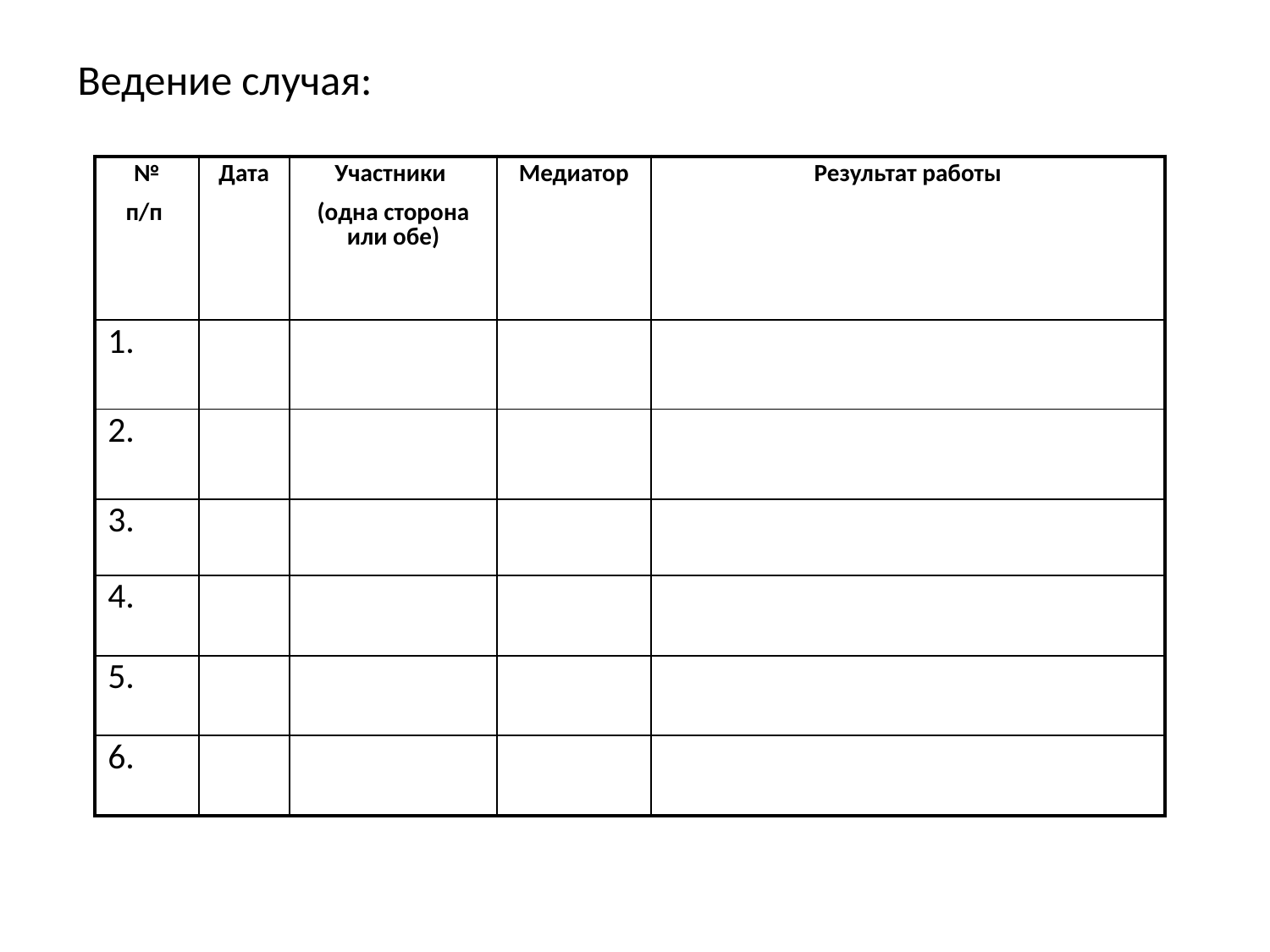

Ведение случая:

| № п/п | Дата | Участники (одна сторона или обе) | Медиатор | Результат работы |
| --- | --- | --- | --- | --- |
| 1. |  |  |  |  |
| 2. |  |  |  |  |
| 3. |  |  |  |  |
| 4. |  |  |  |  |
| 5. |  |  |  |  |
| 6. |  |  |  |  |